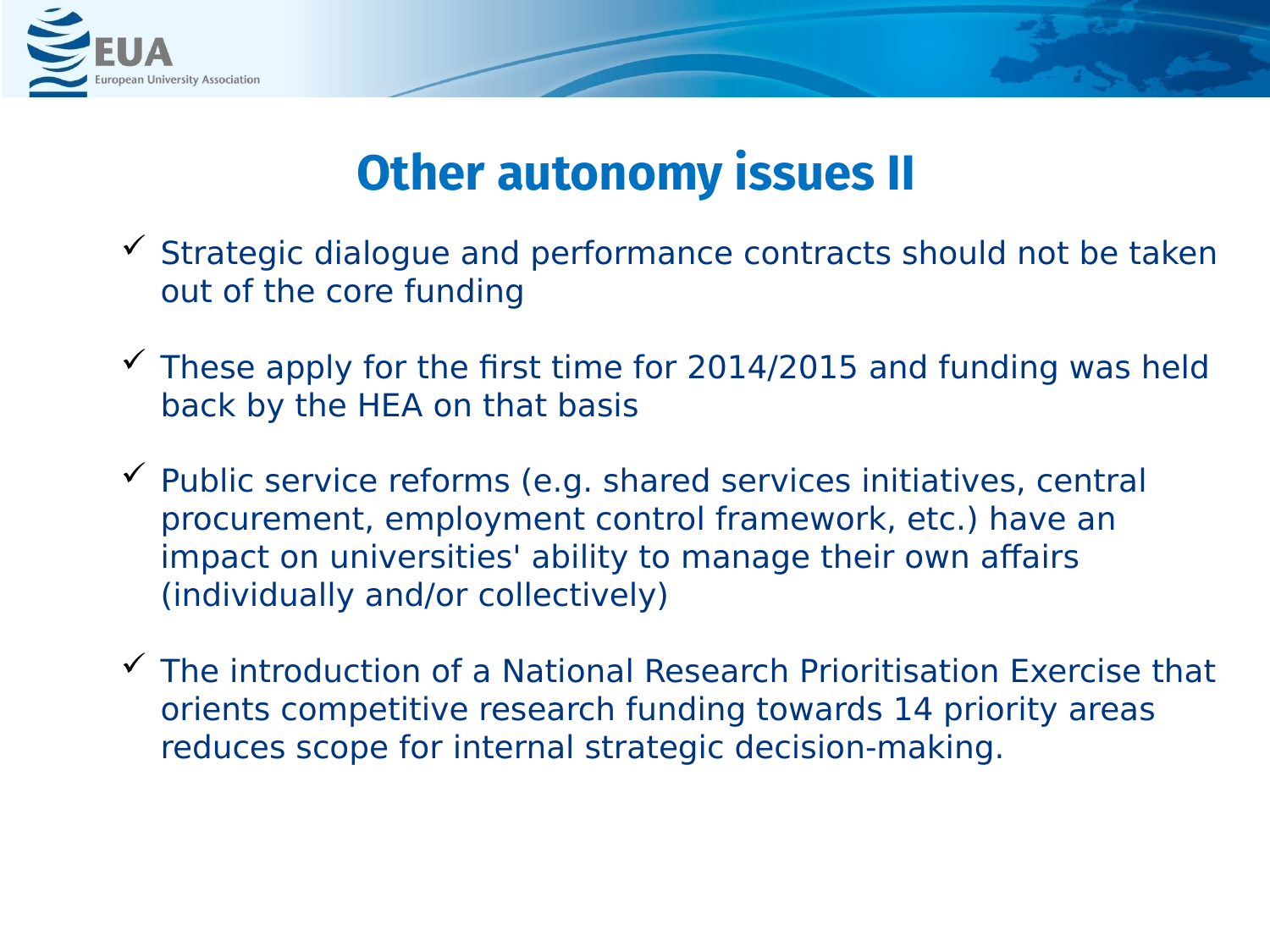

# Other autonomy issues II
Strategic dialogue and performance contracts should not be taken out of the core funding
These apply for the first time for 2014/2015 and funding was held back by the HEA on that basis
Public service reforms (e.g. shared services initiatives, central procurement, employment control framework, etc.) have an impact on universities' ability to manage their own affairs (individually and/or collectively)
The introduction of a National Research Prioritisation Exercise that orients competitive research funding towards 14 priority areas reduces scope for internal strategic decision-making.